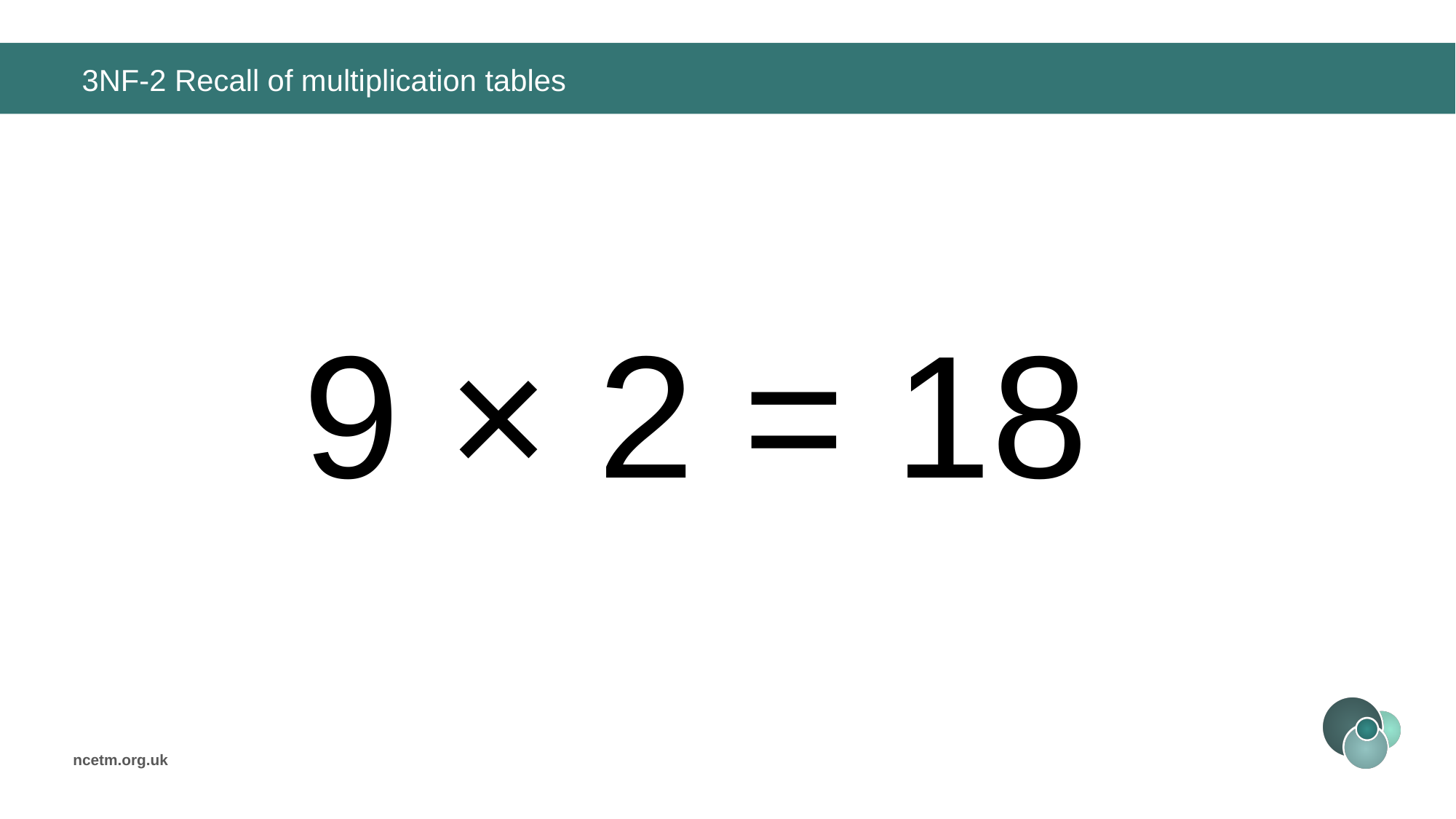

# 3NF-2 Recall of multiplication tables
9 × 2 =
18